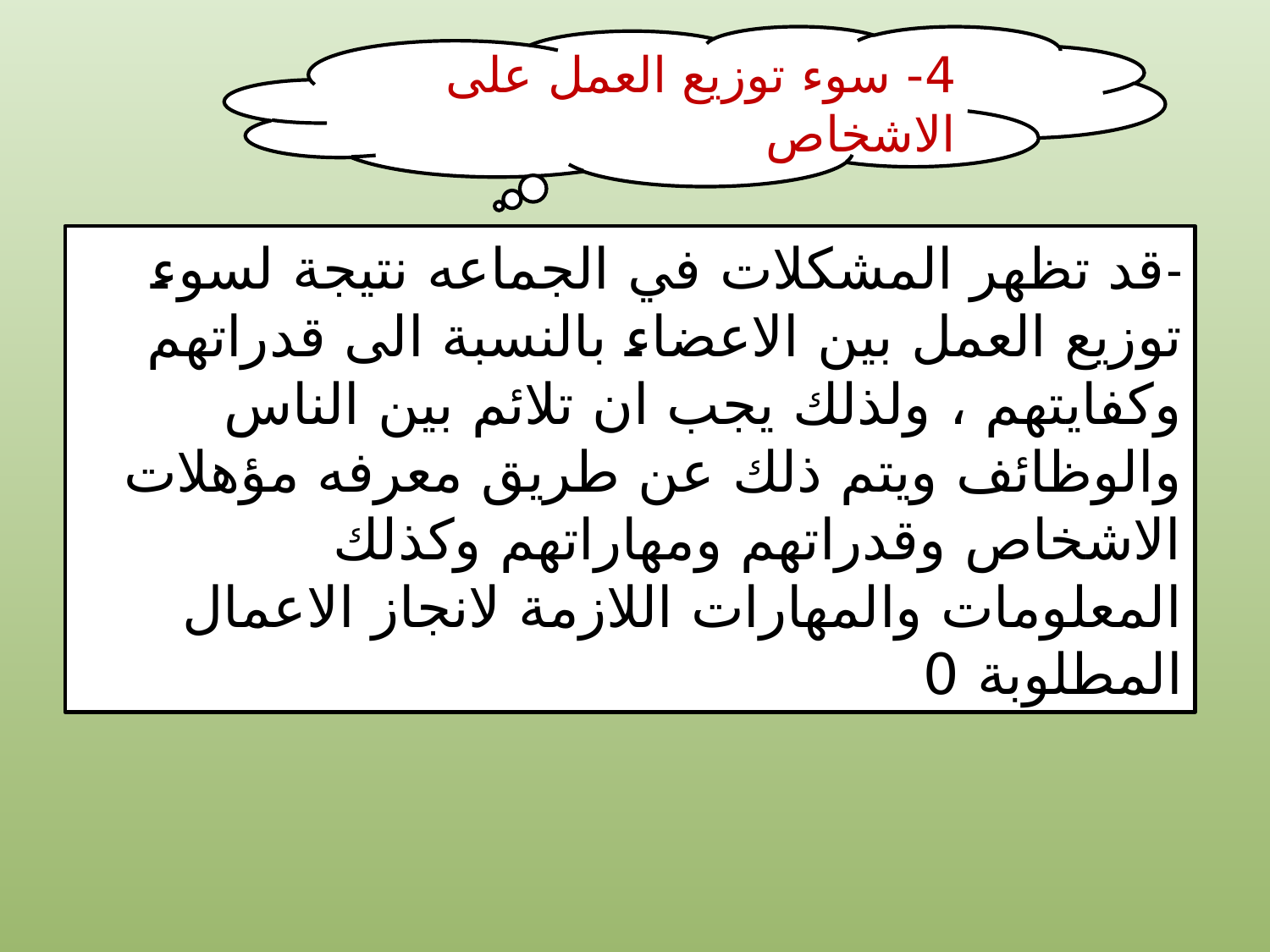

4- سوء توزيع العمل على الاشخاص
-قد تظهر المشكلات في الجماعه نتيجة لسوء توزيع العمل بين الاعضاء بالنسبة الى قدراتهم وكفايتهم ، ولذلك يجب ان تلائم بين الناس والوظائف ويتم ذلك عن طريق معرفه مؤهلات الاشخاص وقدراتهم ومهاراتهم وكذلك المعلومات والمهارات اللازمة لانجاز الاعمال المطلوبة 0